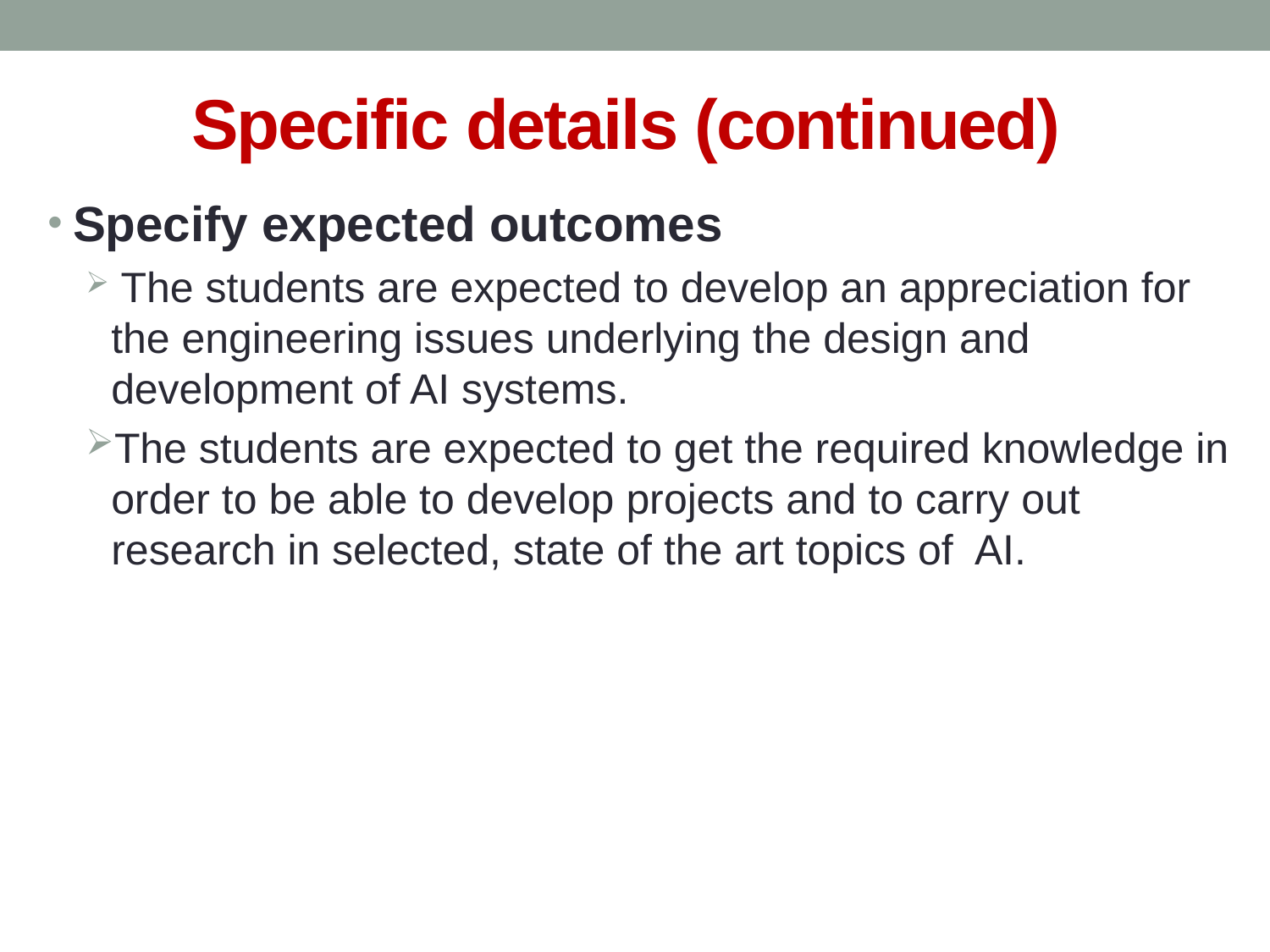

# Specific details (continued)
Specify expected outcomes
 The students are expected to develop an appreciation for the engineering issues underlying the design and development of AI systems.
The students are expected to get the required knowledge in order to be able to develop projects and to carry out research in selected, state of the art topics of  AI.